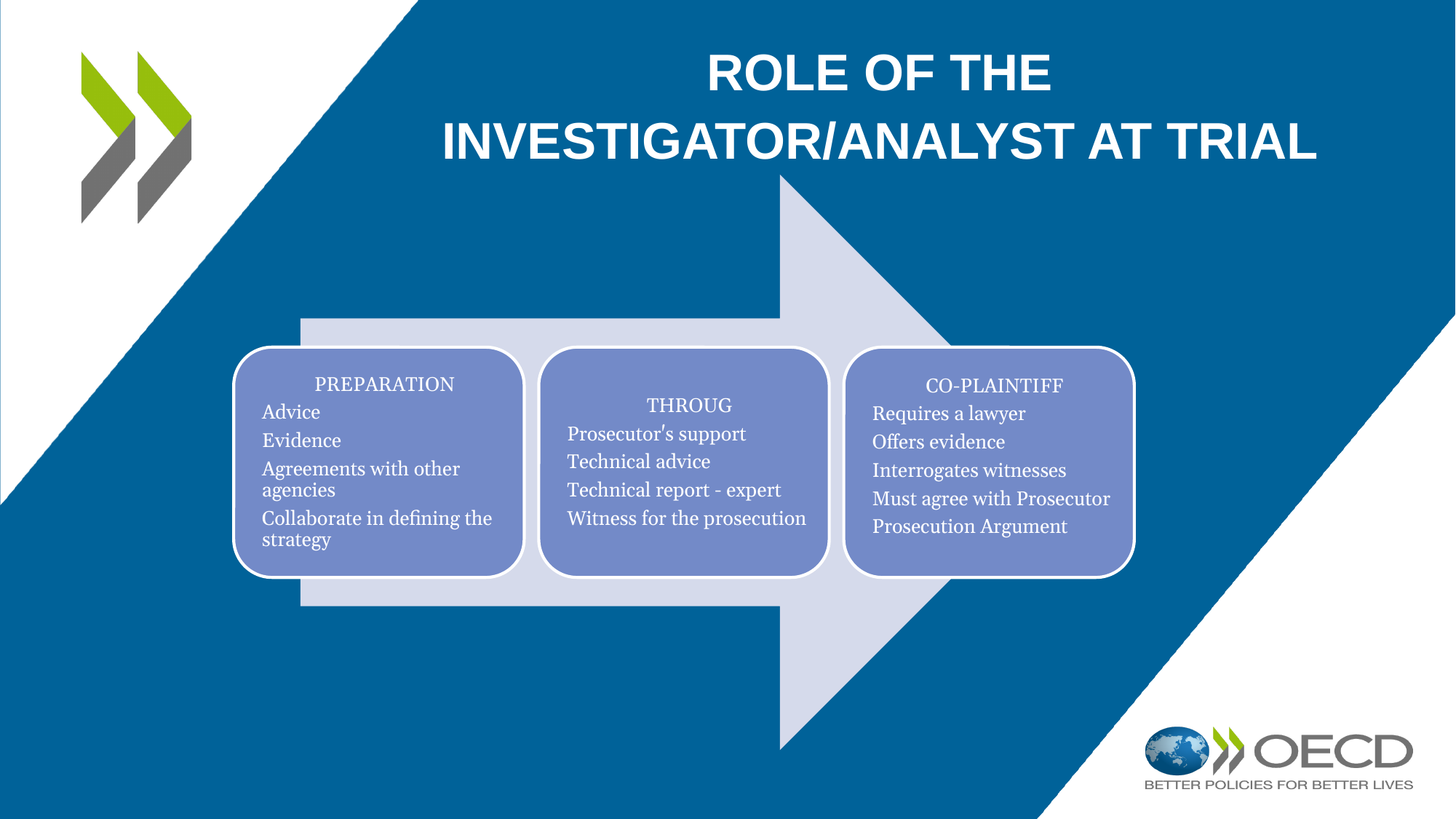

# Role of the Investigator/Analyst at trial
PREPARATION
Advice
Evidence
Agreements with other agencies
Collaborate in defining the strategy
THROUG
Prosecutor's support
Technical advice
Technical report - expert
Witness for the prosecution
CO-PLAINTIFF
Requires a lawyer
Offers evidence
Interrogates witnesses
Must agree with Prosecutor
Prosecution Argument